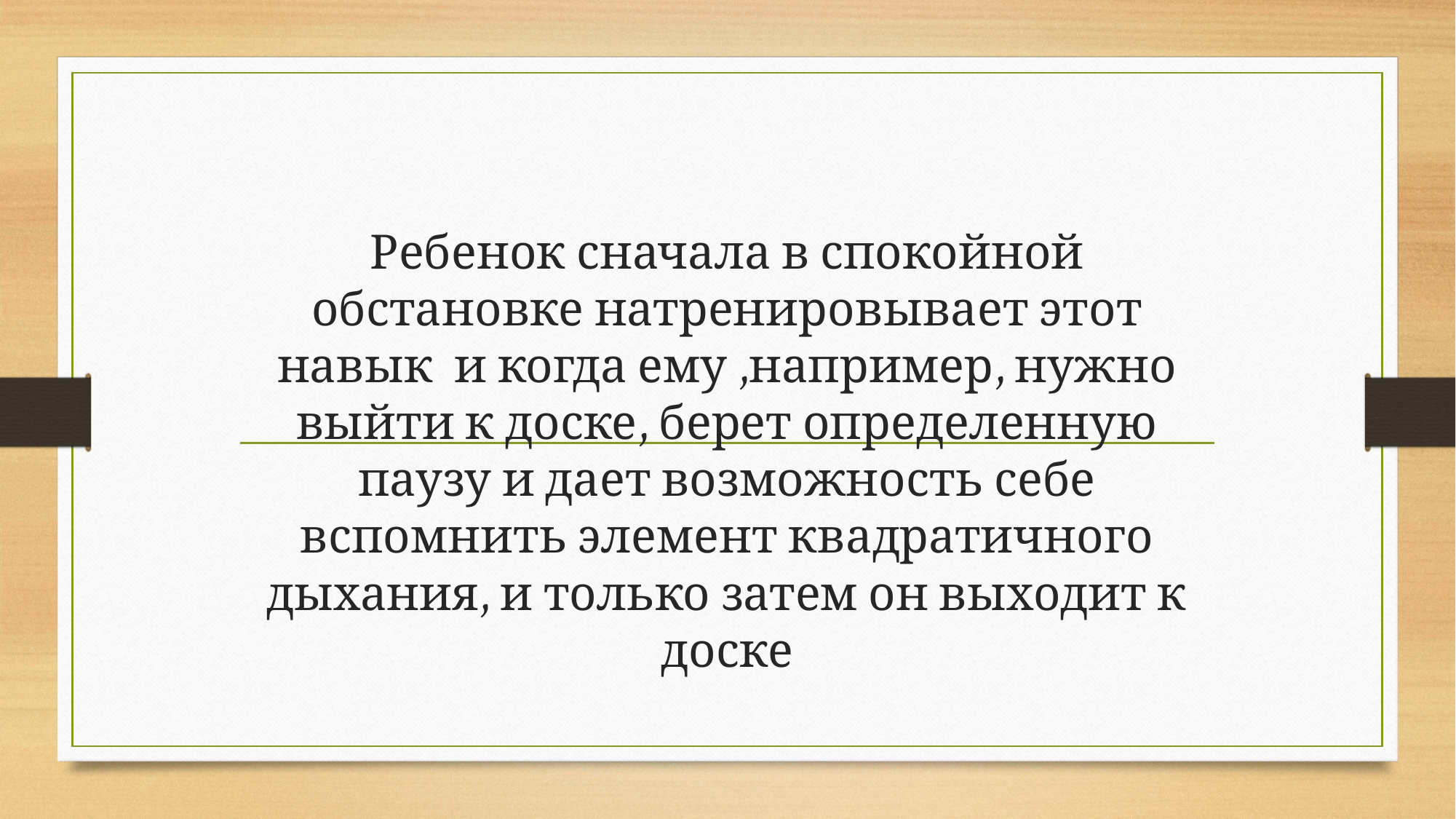

# Ребенок сначала в спокойной обстановке натренировывает этот навык  и когда ему ,например, нужно выйти к доске, берет определенную паузу и дает возможность себе вспомнить элемент квадратичного дыхания, и только затем он выходит к доске